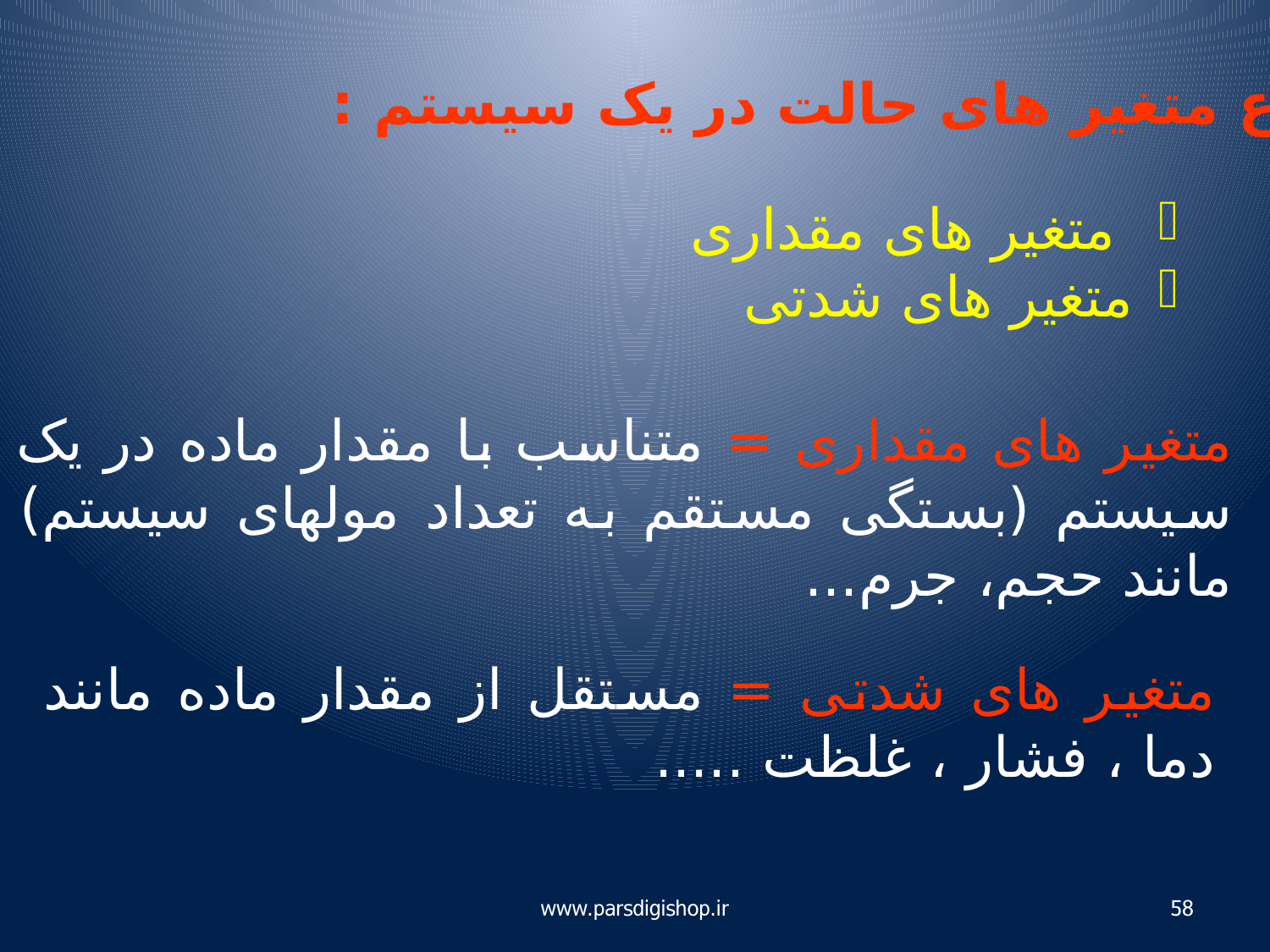

انواع متغیر های حالت در یک سیستم :
  متغیر های مقداری
 متغیر های شدتی
متغیر های مقداری = متناسب با مقدار ماده در یک سیستم (بستگی مستقم به تعداد مولهای سیستم) مانند حجم، جرم...
متغیر های شدتی = مستقل از مقدار ماده مانند دما ، فشار ، غلظت .....
www.parsdigishop.ir
58